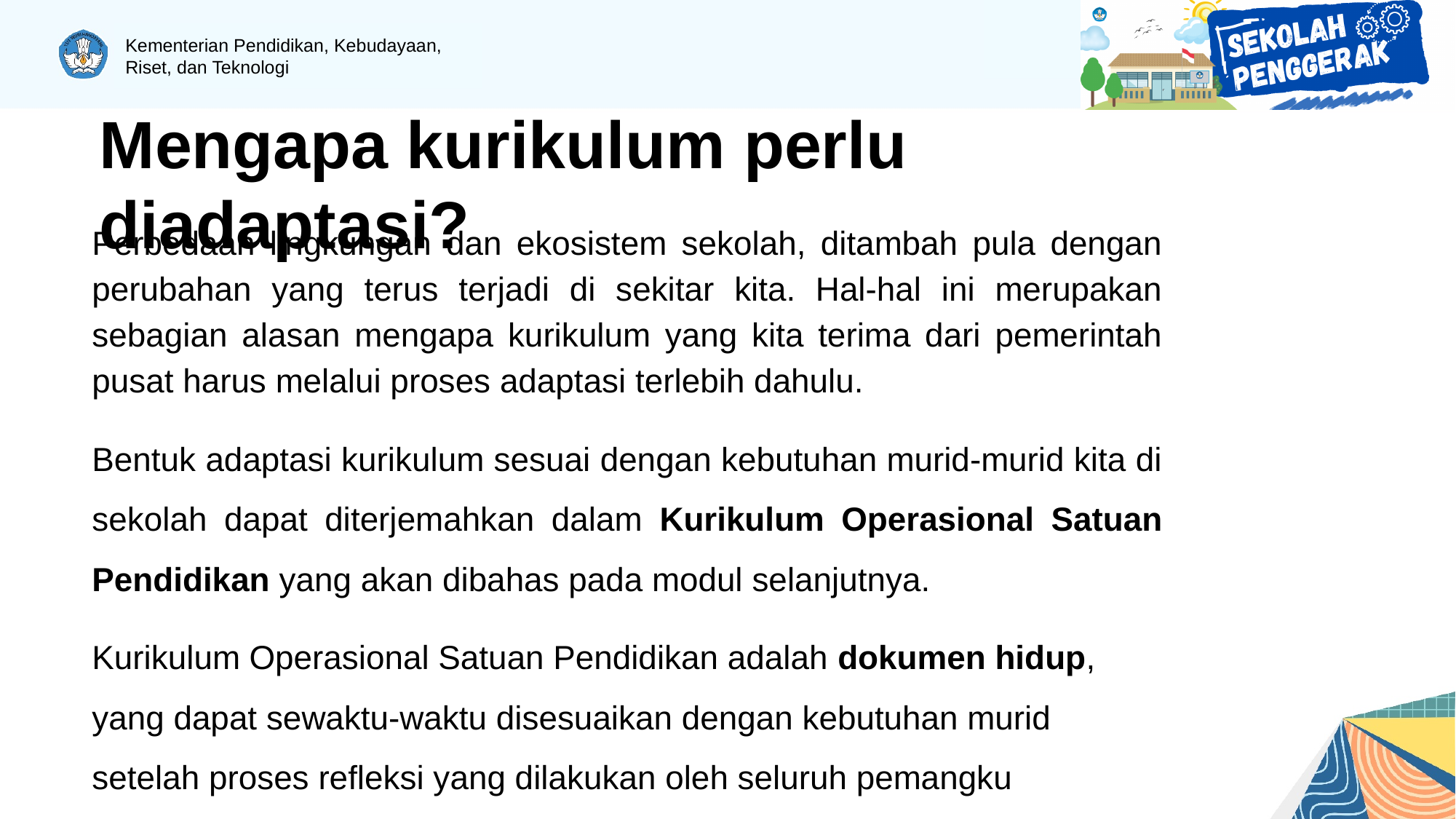

Mengapa kurikulum perlu diadaptasi?

Perbedaan lingkungan dan ekosistem sekolah, ditambah pula dengan perubahan yang terus terjadi di sekitar kita. Hal-hal ini merupakan sebagian alasan mengapa kurikulum yang kita terima dari pemerintah pusat harus melalui proses adaptasi terlebih dahulu.
Bentuk adaptasi kurikulum sesuai dengan kebutuhan murid-murid kita di sekolah dapat diterjemahkan dalam Kurikulum Operasional Satuan Pendidikan yang akan dibahas pada modul selanjutnya.
Kurikulum Operasional Satuan Pendidikan adalah dokumen hidup, yang dapat sewaktu-waktu disesuaikan dengan kebutuhan murid setelah proses refleksi yang dilakukan oleh seluruh pemangku kepentingan